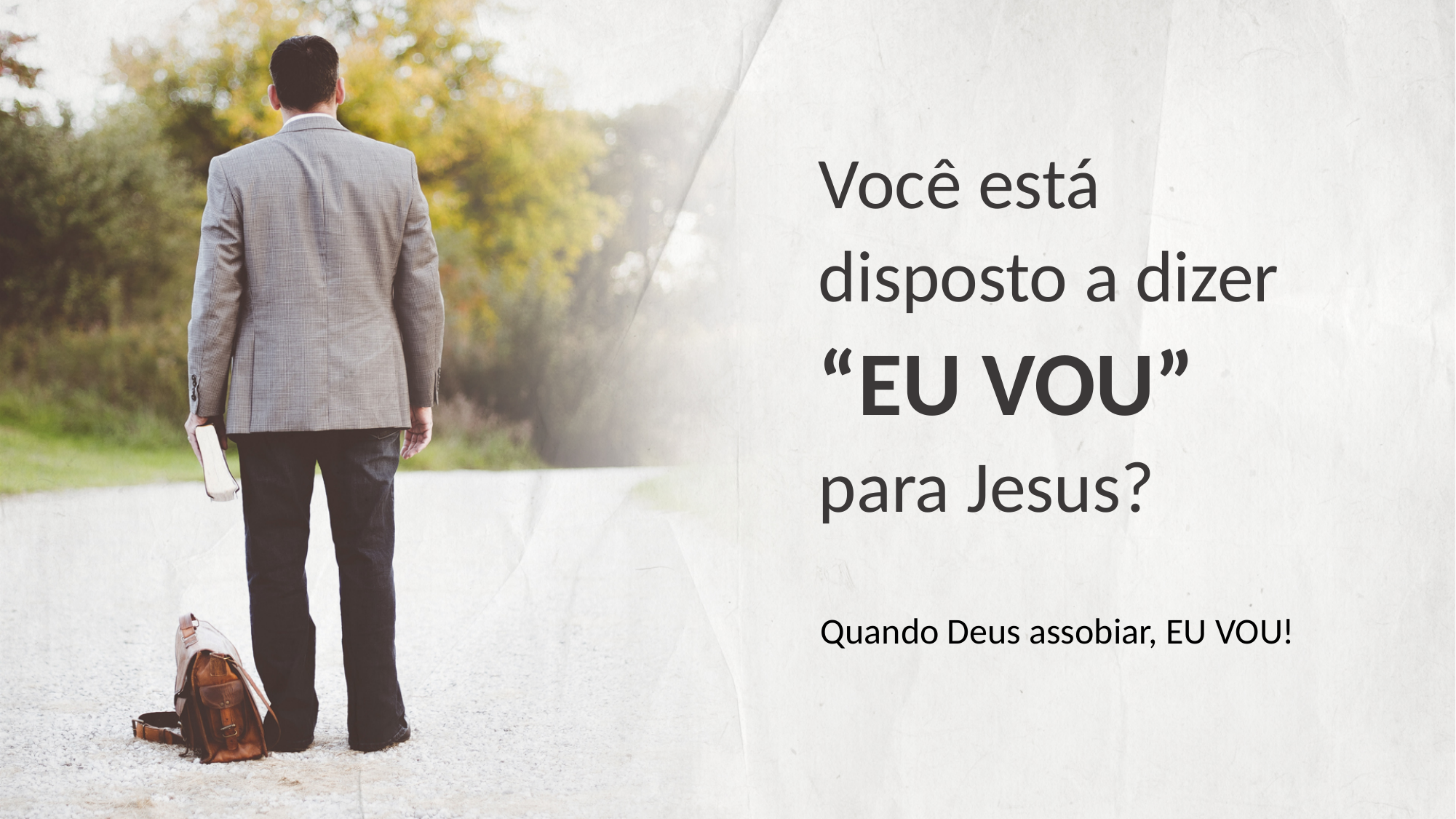

Você está disposto a dizer “EU VOU”   para Jesus?

Quando Deus assobiar, EU VOU!